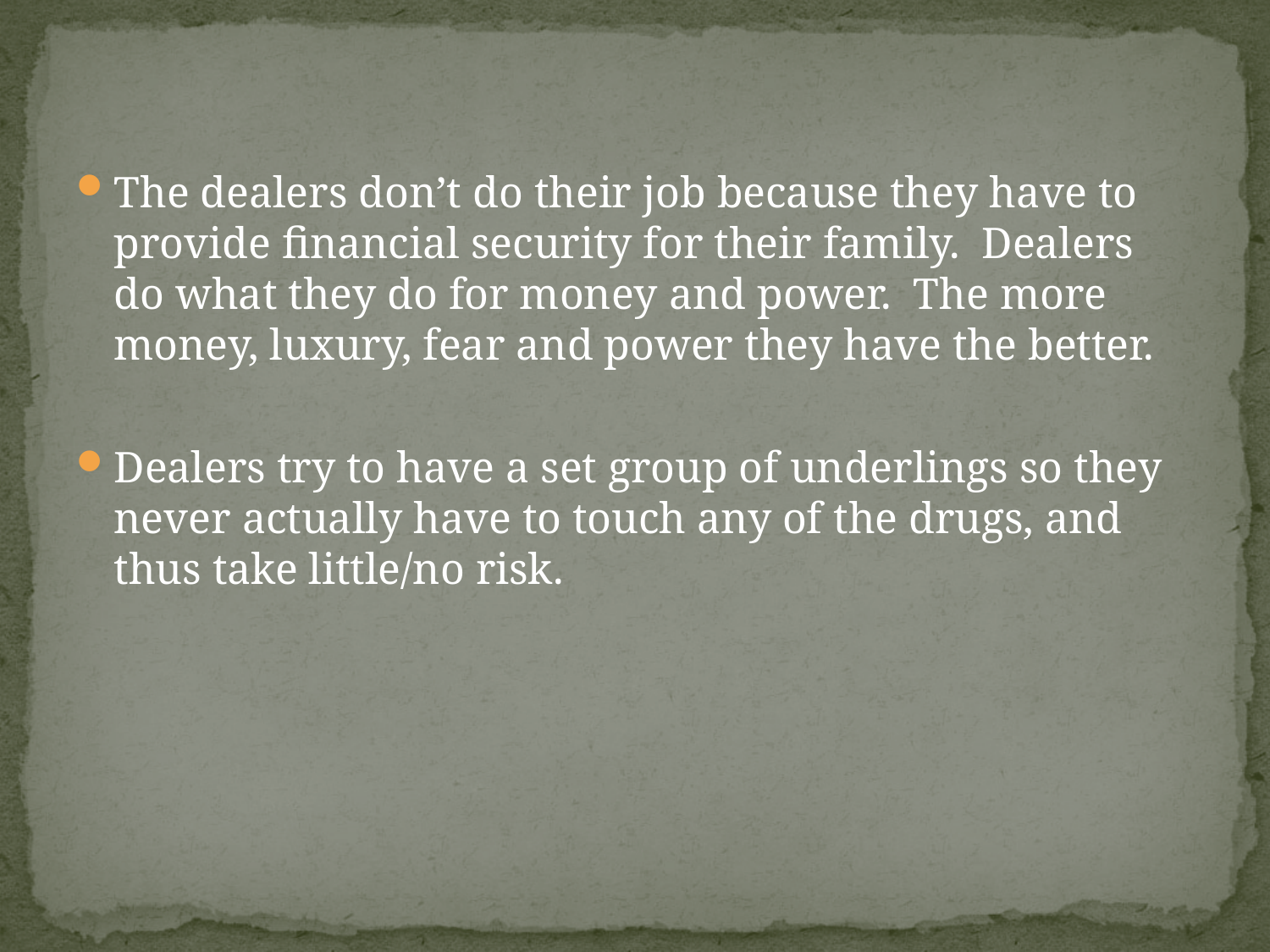

The dealers don’t do their job because they have to provide financial security for their family.  Dealers do what they do for money and power.  The more money, luxury, fear and power they have the better.

Dealers try to have a set group of underlings so they never actually have to touch any of the drugs, and thus take little/no risk.